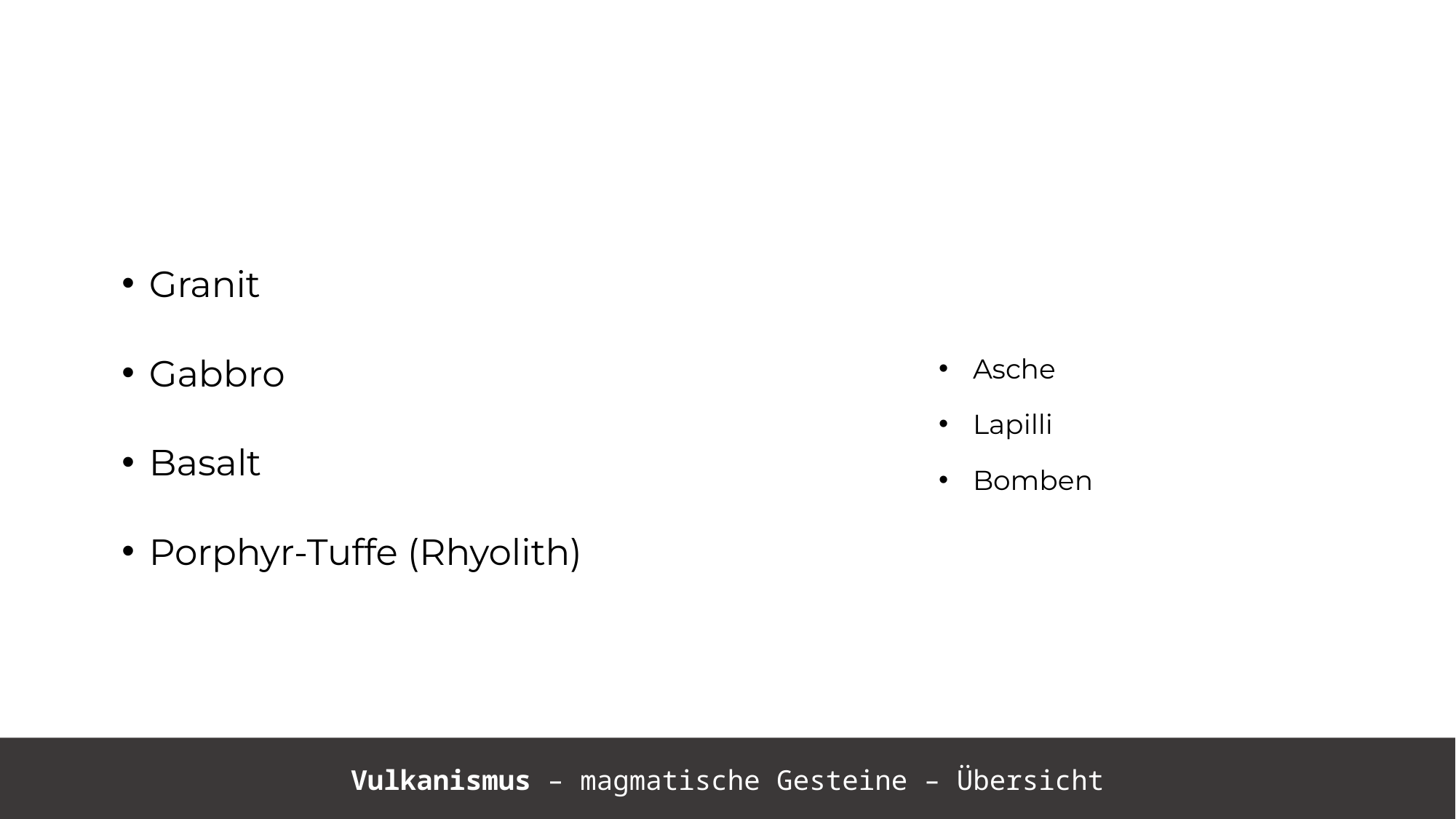

Granit
Gabbro
Basalt
Porphyr-Tuffe (Rhyolith)
Asche
Lapilli
Bomben
Vulkanismus – magmatische Gesteine – Übersicht